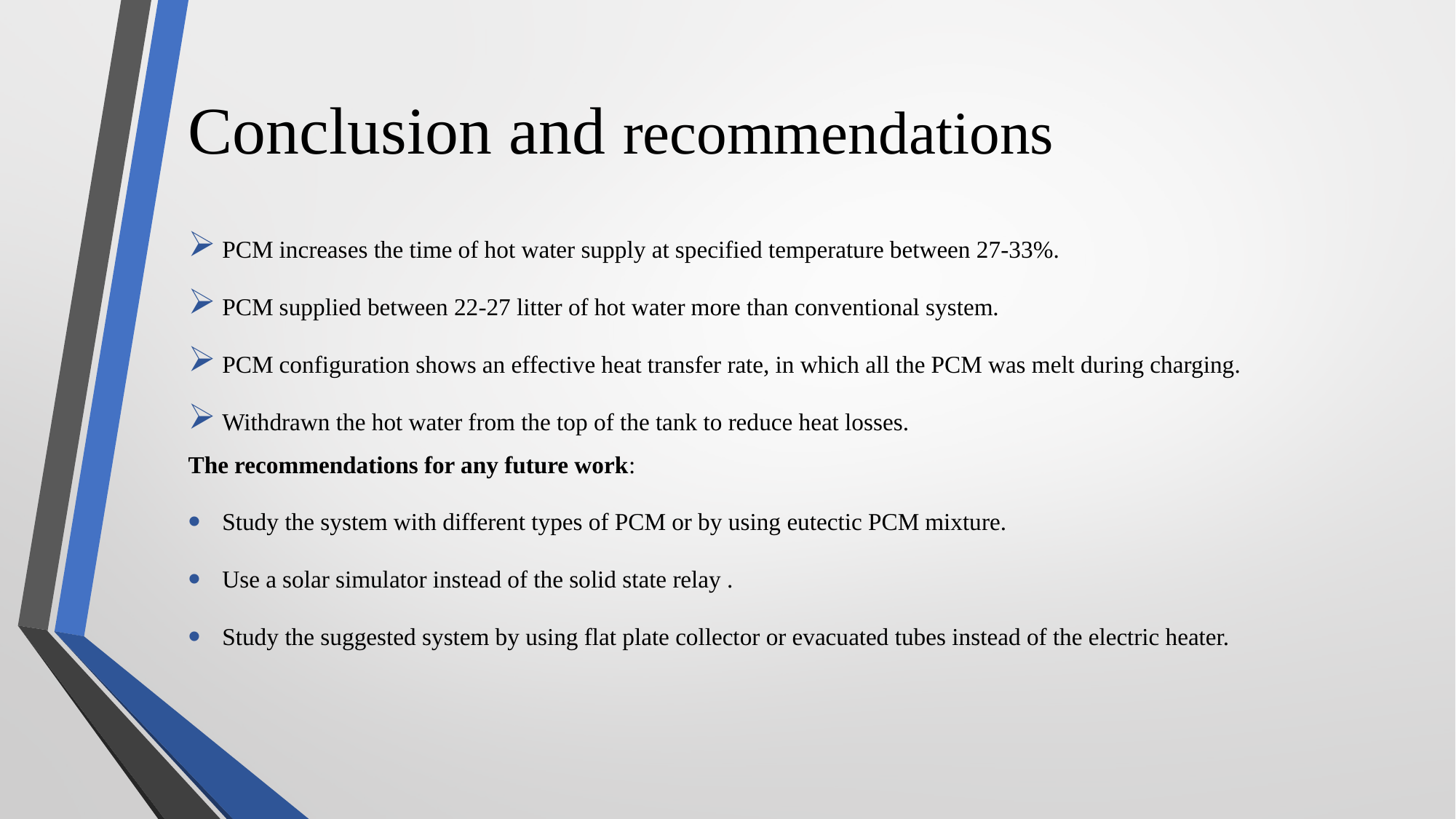

# Conclusion and recommendations
PCM increases the time of hot water supply at specified temperature between 27-33%.
PCM supplied between 22-27 litter of hot water more than conventional system.
PCM configuration shows an effective heat transfer rate, in which all the PCM was melt during charging.
Withdrawn the hot water from the top of the tank to reduce heat losses.
The recommendations for any future work:
Study the system with different types of PCM or by using eutectic PCM mixture.
Use a solar simulator instead of the solid state relay .
Study the suggested system by using flat plate collector or evacuated tubes instead of the electric heater.